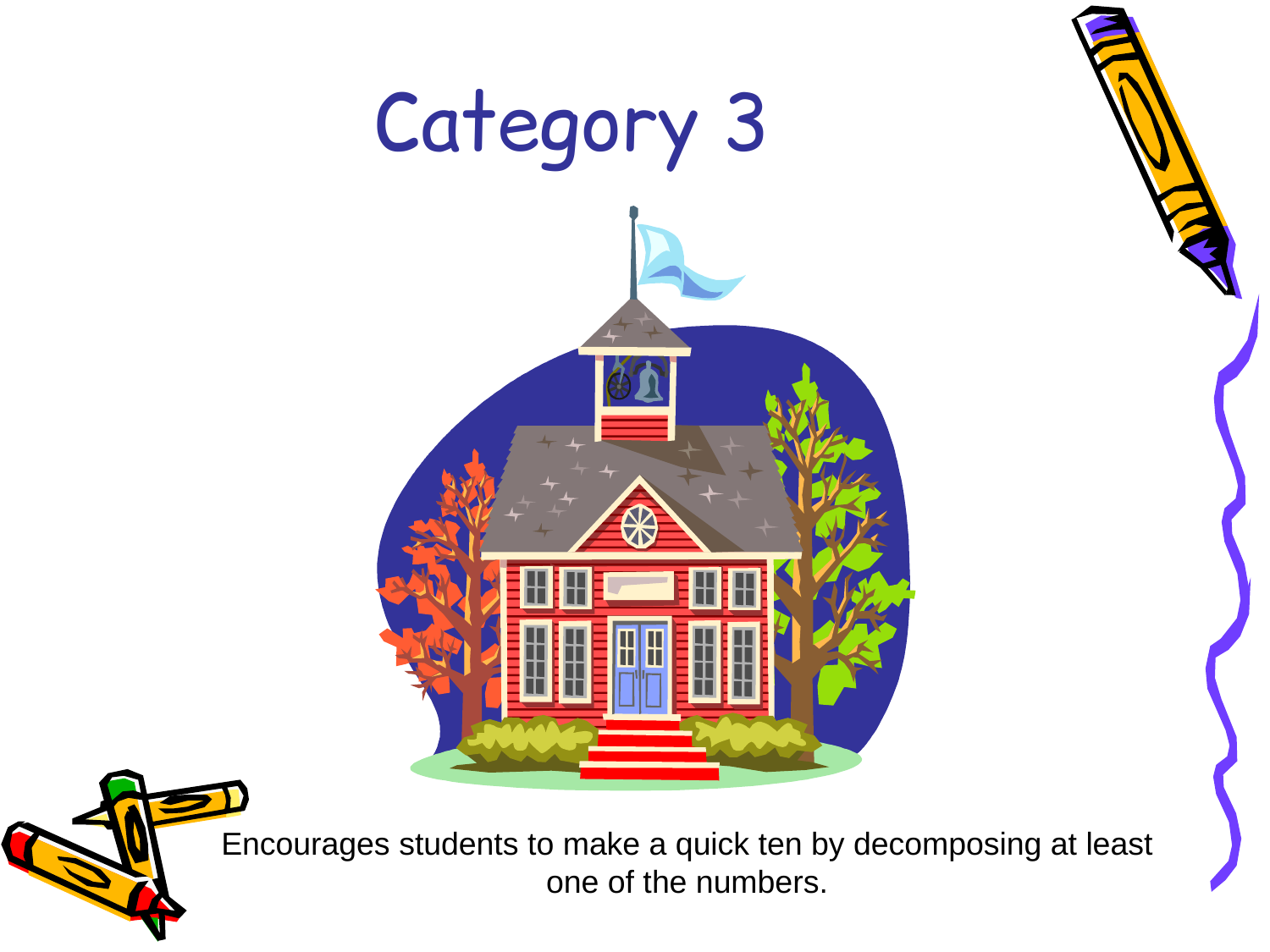

# Category 3

Encourages students to make a quick ten by decomposing at least one of the numbers.